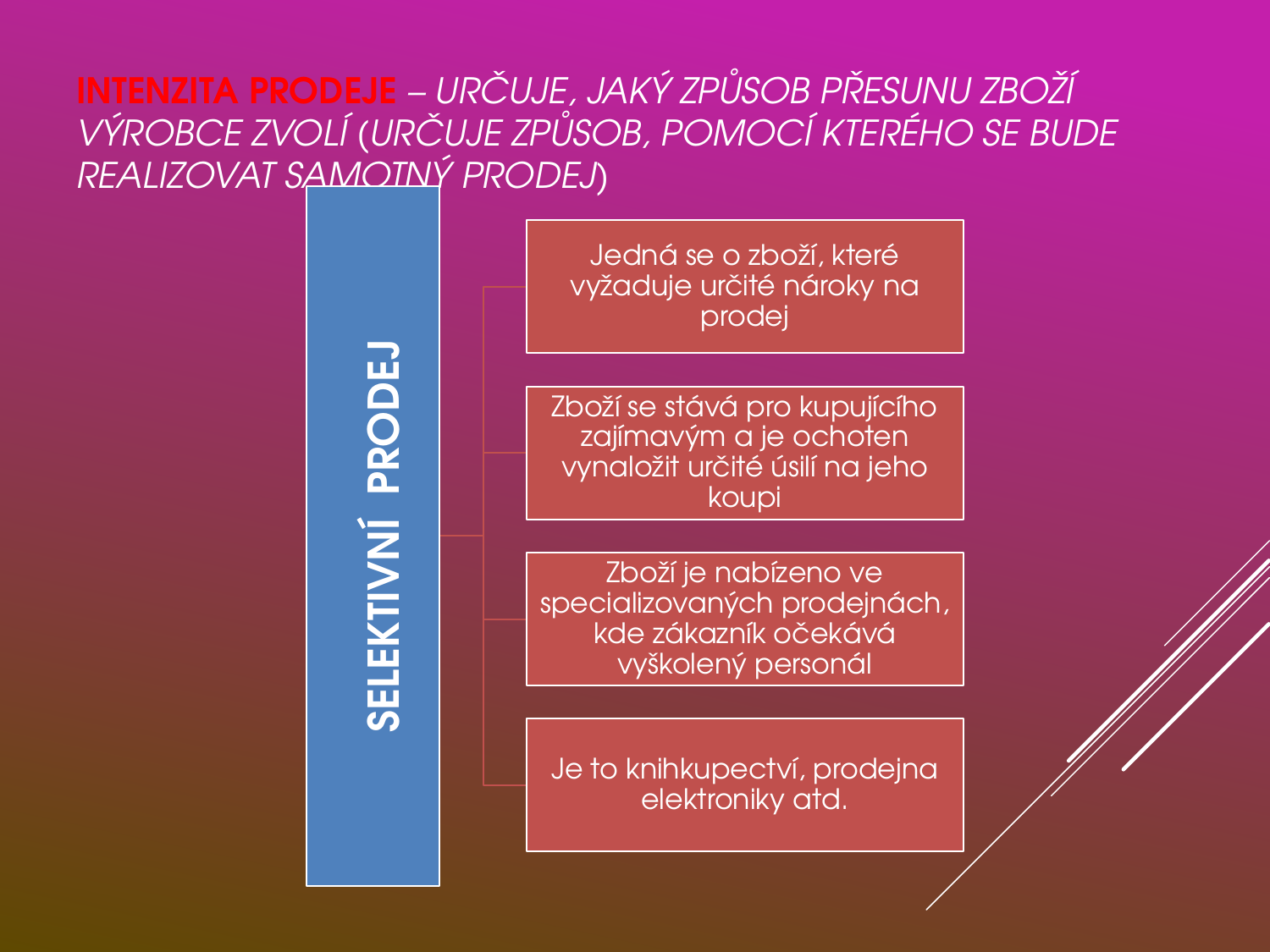

# Intenzita prodeje – určuje, jaký způsob přesunu zboží výrobce zvolí (určuje způsob, pomocí kterého se bude realizovat samotný prodej)

SELEKTIVNÍ PRODEJ
Jedná se o zboží, které vyžaduje určité nároky na prodej
Zboží se stává pro kupujícího zajímavým a je ochoten vynaložit určité úsilí na jeho koupi
Zboží je nabízeno ve specializovaných prodejnách, kde zákazník očekává vyškolený personál
Je to knihkupectví, prodejna elektroniky atd.